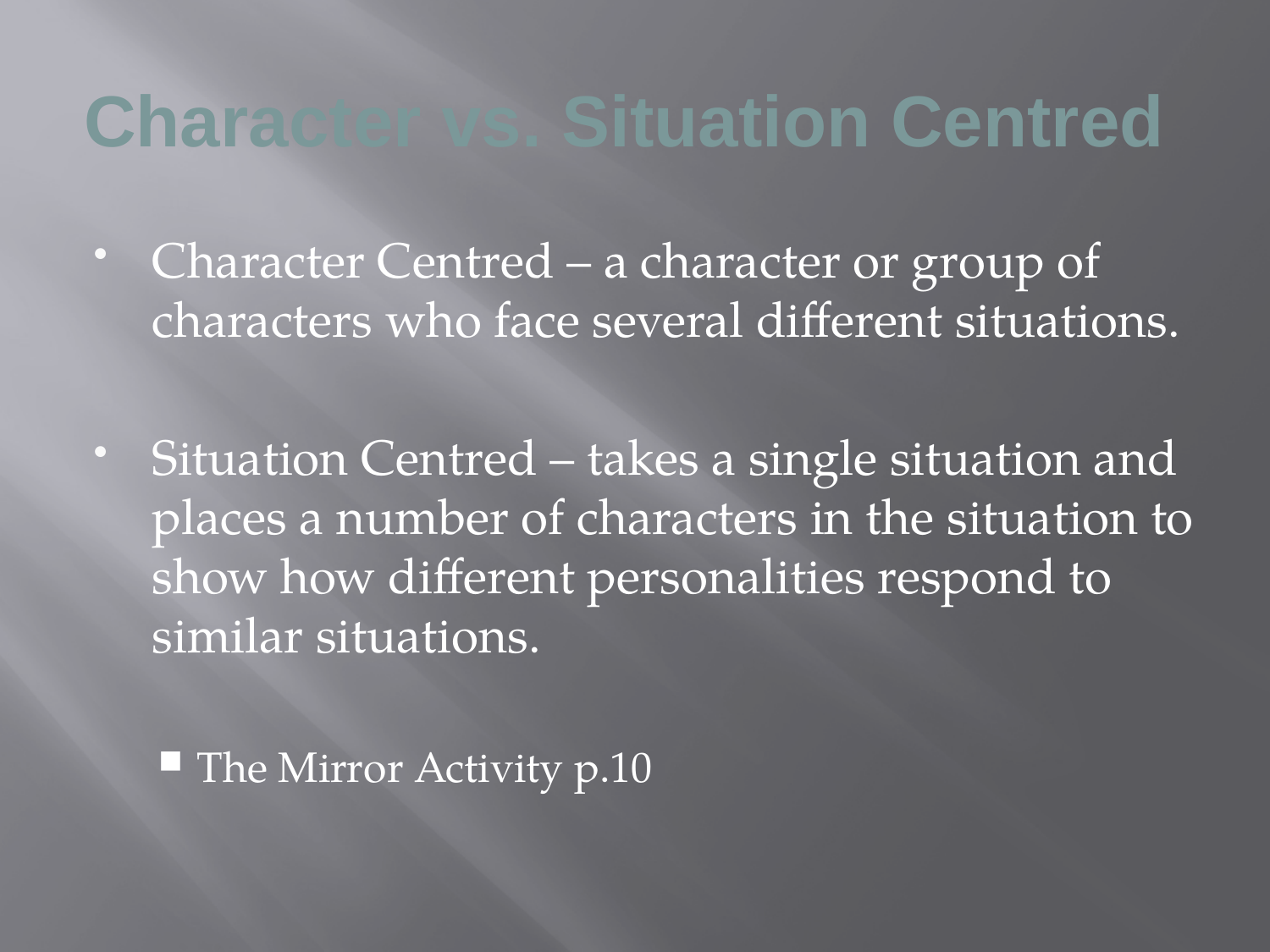

# Character vs. Situation Centred
Character Centred – a character or group of characters who face several different situations.

Situation Centred – takes a single situation and places a number of characters in the situation to show how different personalities respond to similar situations.

The Mirror Activity p.10